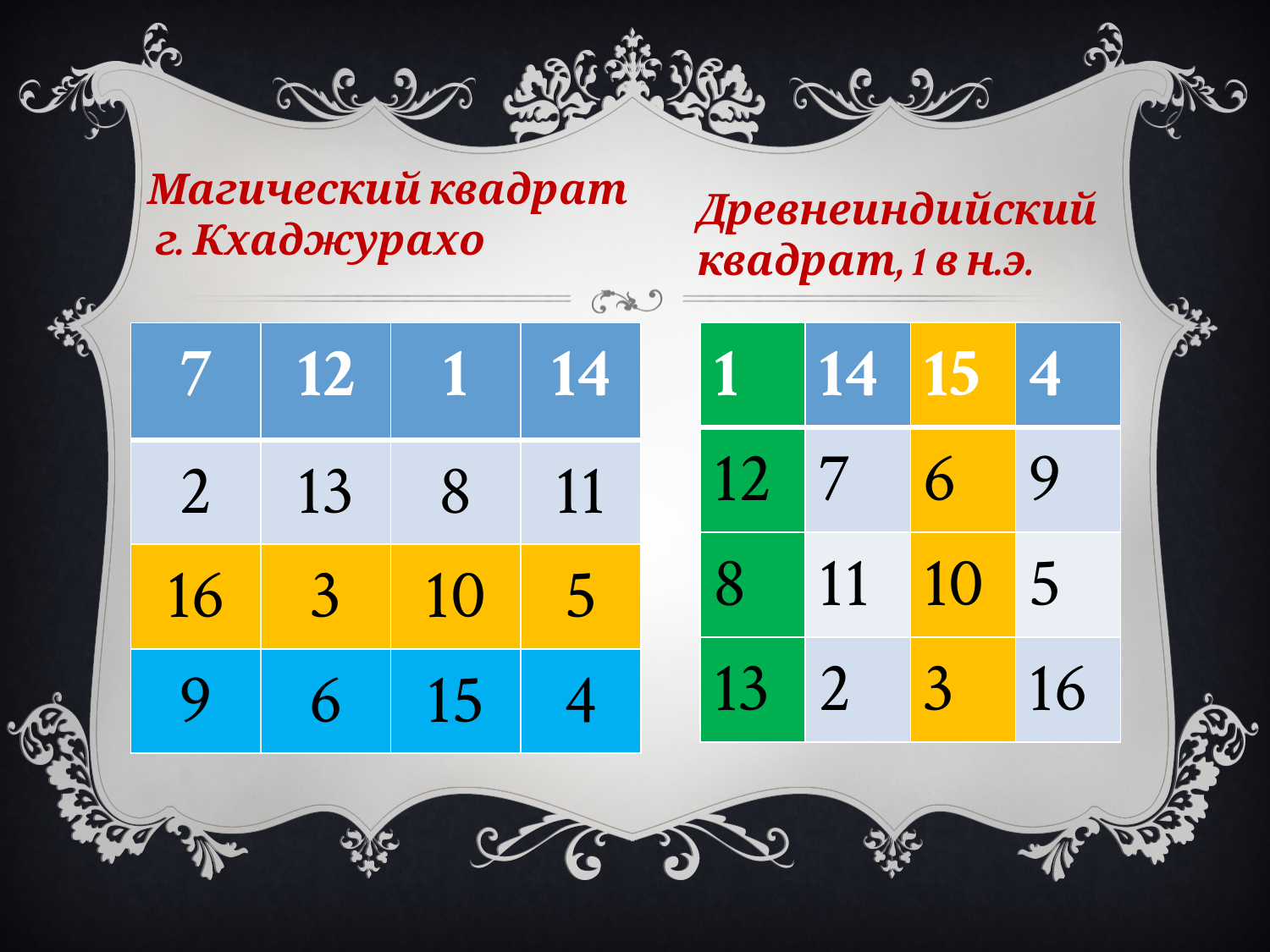

Магический квадрат
 г. Кхаджурахо

Древнеиндийский квадрат, 1 в н.э.
| 1 | 14 | 15 | 4 |
| --- | --- | --- | --- |
| 12 | 7 | 6 | 9 |
| 8 | 11 | 10 | 5 |
| 13 | 2 | 3 | 16 |
| 7 | 12 | 1 | 14 |
| --- | --- | --- | --- |
| 2 | 13 | 8 | 11 |
| 16 | 3 | 10 | 5 |
| 9 | 6 | 15 | 4 |